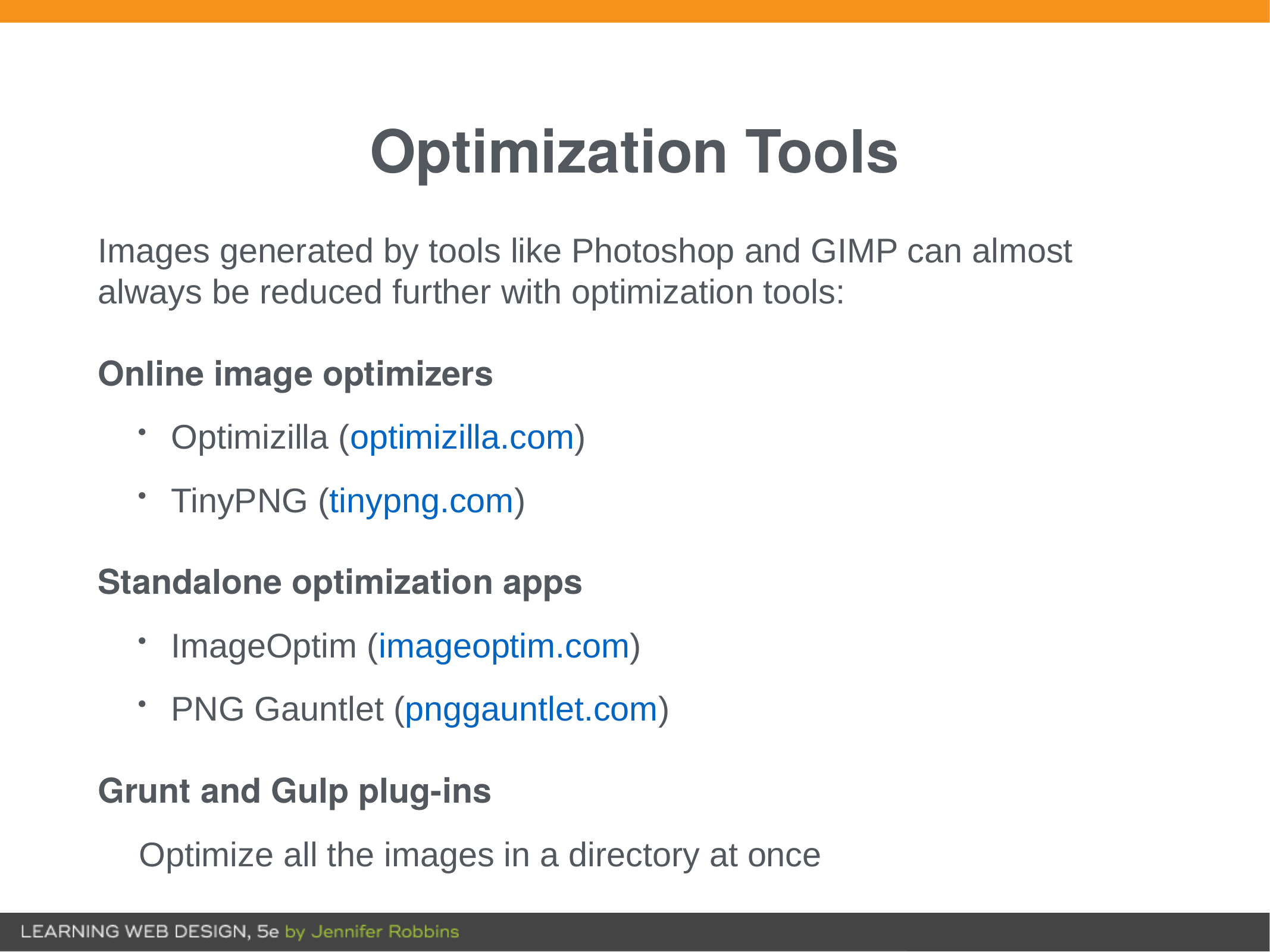

# Optimization Tools
Images generated by tools like Photoshop and GIMP can almost always be reduced further with optimization tools:
Online image optimizers
Optimizilla (optimizilla.com)
TinyPNG (tinypng.com)
Standalone optimization apps
ImageOptim (imageoptim.com)
PNG Gauntlet (pnggauntlet.com)
Grunt and Gulp plug-ins
Optimize all the images in a directory at once